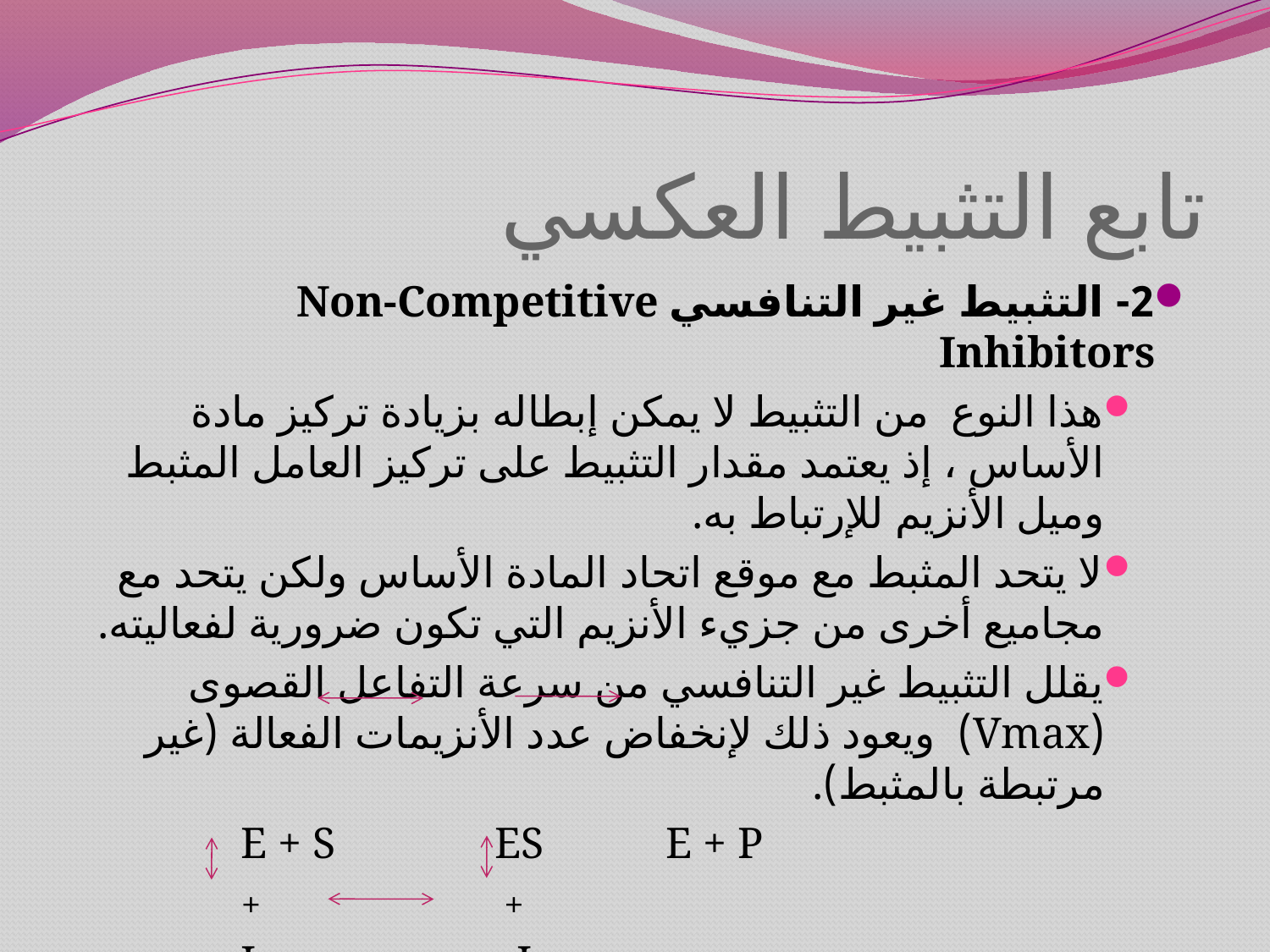

# تابع التثبيط العكسي
2- التثبيط غير التنافسي Non-Competitive Inhibitors
هذا النوع  من التثبيط لا يمكن إبطاله بزيادة تركيز مادة الأساس ، إذ يعتمد مقدار التثبيط على تركيز العامل المثبط وميل الأنزيم للإرتباط به.
لا يتحد المثبط مع موقع اتحاد المادة الأساس ولكن يتحد مع مجاميع أخرى من جزيء الأنزيم التي تكون ضرورية لفعاليته.
يقلل التثبيط غير التنافسي من سرعة التفاعل القصوى (Vmax)  ويعود ذلك لإنخفاض عدد الأنزيمات الفعالة (غير مرتبطة بالمثبط).
		E + S		ES	    E + P
		+		 +
		I		  I

		EI + S		ESI